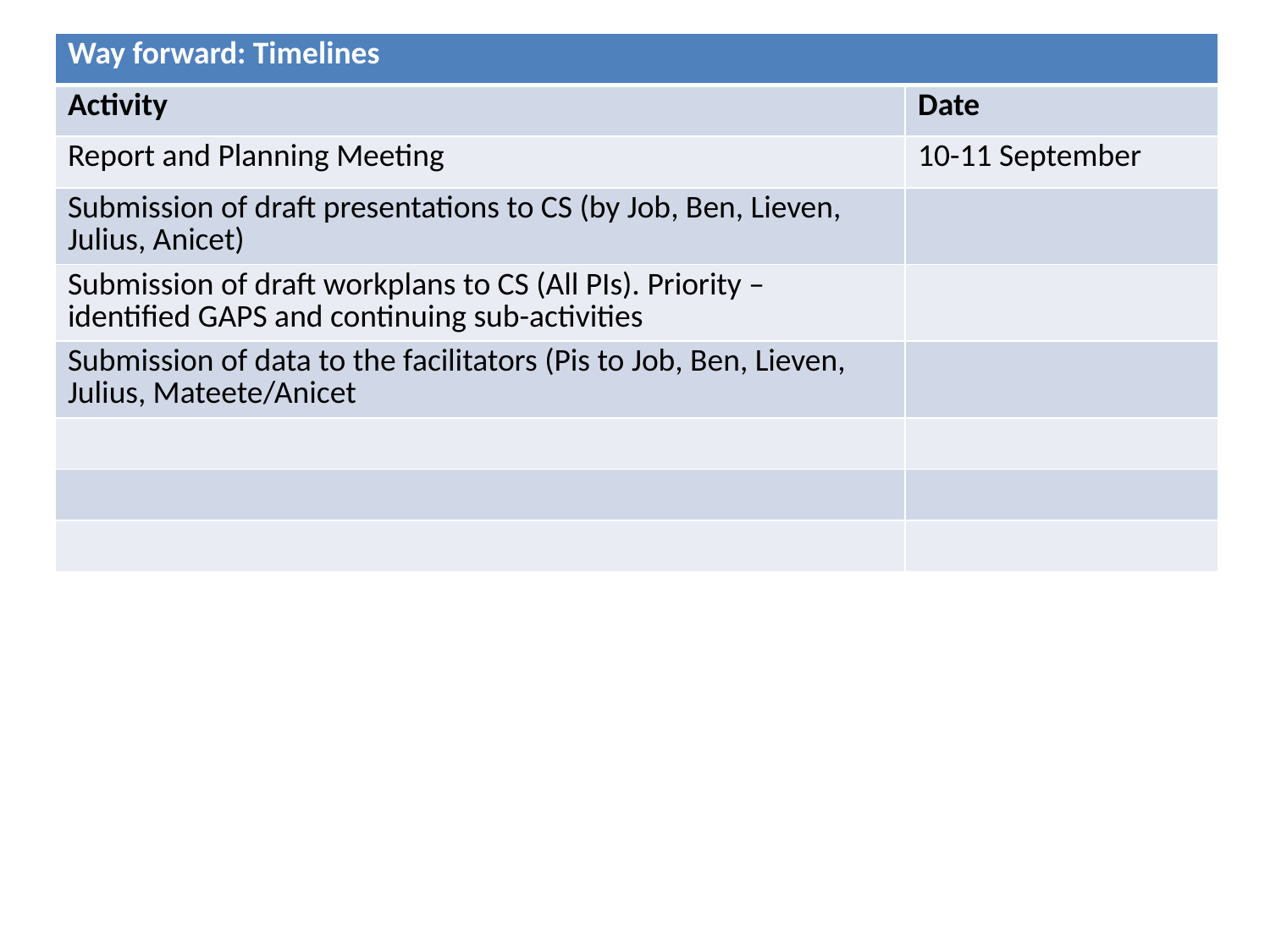

| Way forward: Timelines |  |
| --- | --- |
| Activity | Date |
| Report and Planning Meeting | 10-11 September |
| Submission of draft presentations to CS (by Job, Ben, Lieven, Julius, Anicet) |  |
| Submission of draft workplans to CS (All PIs). Priority – identified GAPS and continuing sub-activities |  |
| Submission of data to the facilitators (Pis to Job, Ben, Lieven, Julius, Mateete/Anicet |  |
|  |  |
|  |  |
|  |  |